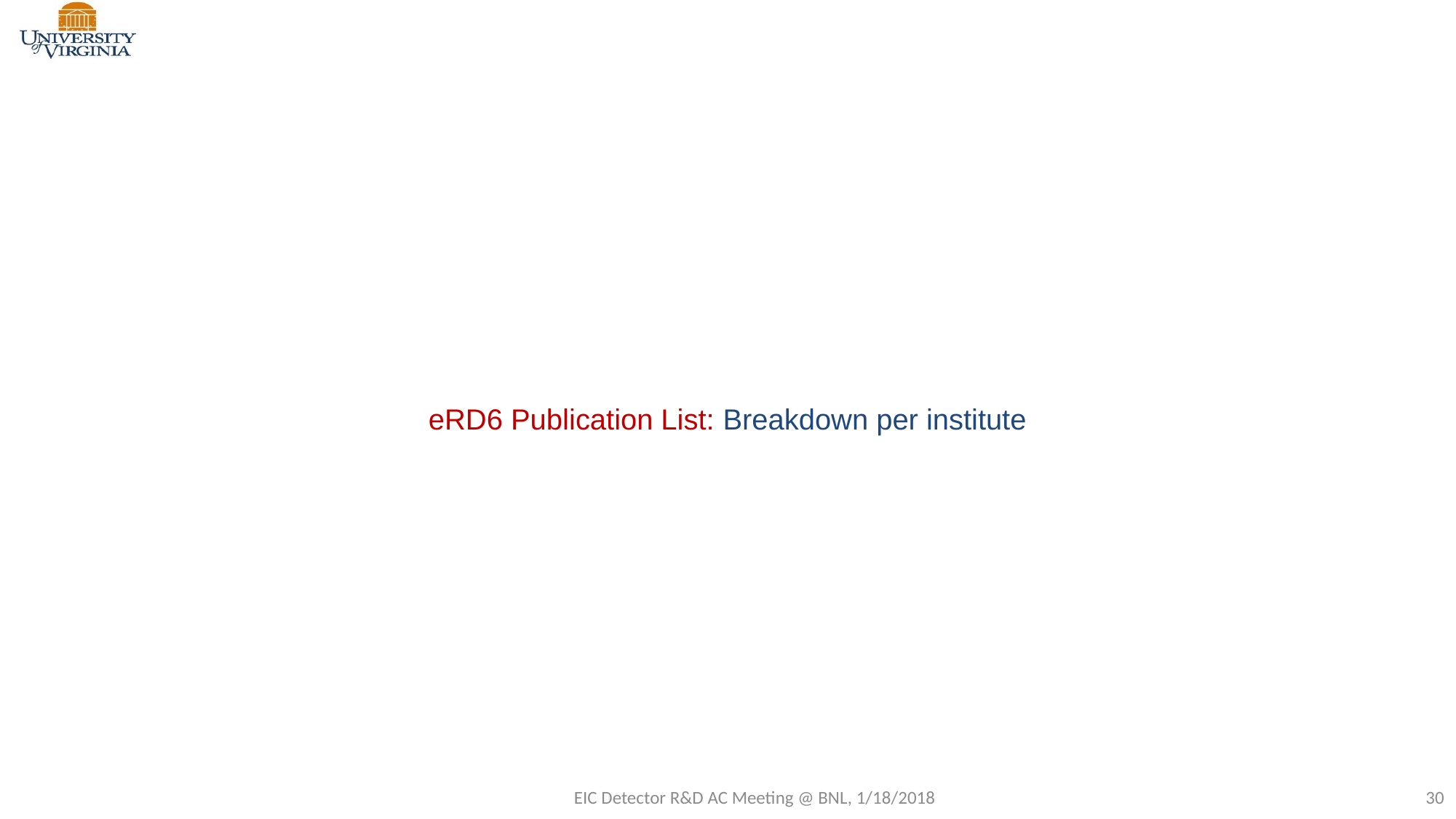

eRD6 Publication List: Breakdown per institute
EIC Detector R&D AC Meeting @ BNL, 1/18/2018
30